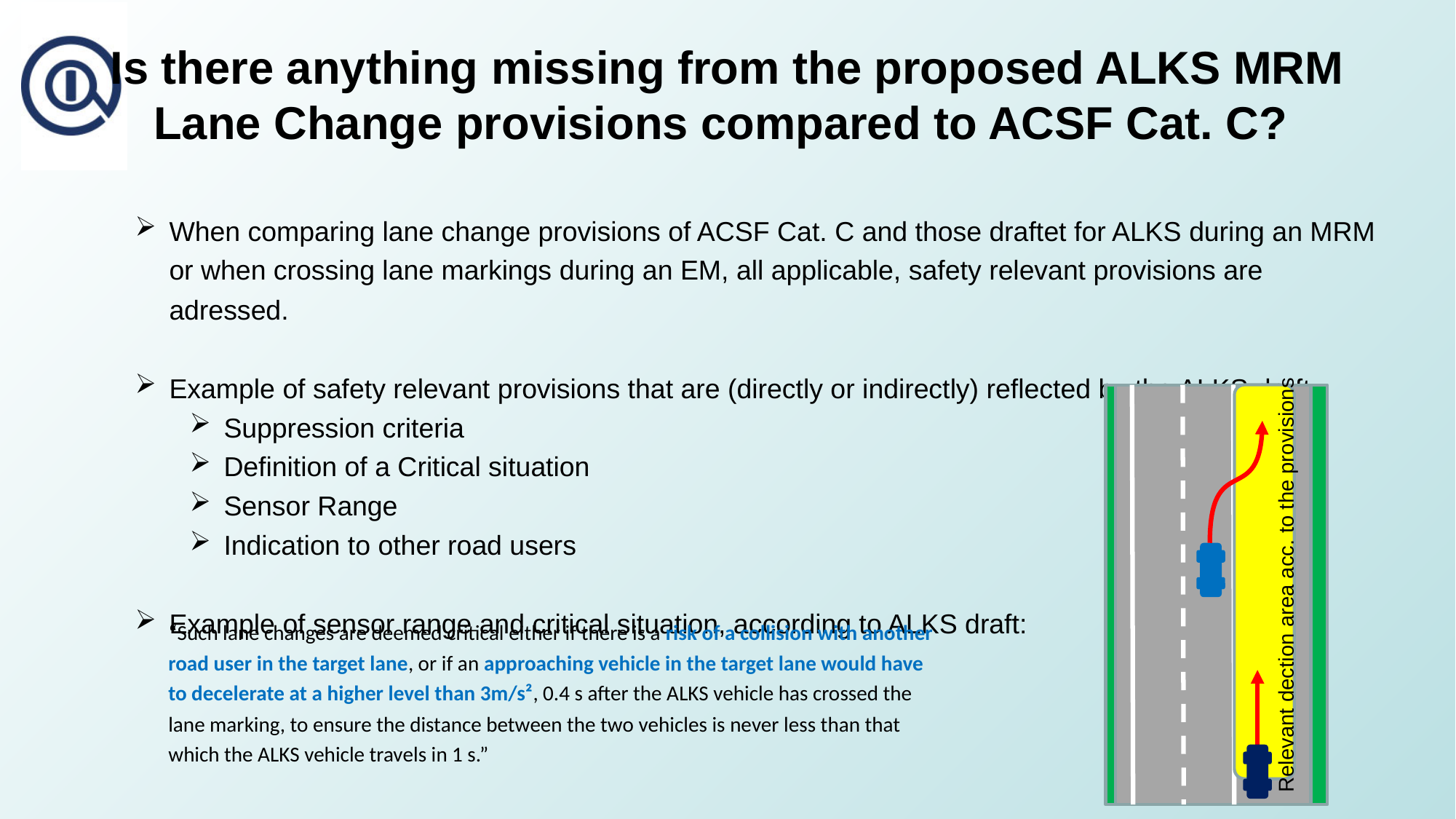

# Is there anything missing from the proposed ALKS MRM Lane Change provisions compared to ACSF Cat. C?
When comparing lane change provisions of ACSF Cat. C and those draftet for ALKS during an MRM or when crossing lane markings during an EM, all applicable, safety relevant provisions are adressed.

Example of safety relevant provisions that are (directly or indirectly) reflected by the ALKS draft:
Suppression criteria
Definition of a Critical situation
Sensor Range
Indication to other road users

Example of sensor range and critical situation, according to ALKS draft:

Relevant dection area acc. to the provisions
“Such lane changes are deemed critical either if there is a risk of a collision with another road user in the target lane, or if an approaching vehicle in the target lane would have to decelerate at a higher level than 3m/s², 0.4 s after the ALKS vehicle has crossed the lane marking, to ensure the distance between the two vehicles is never less than that which the ALKS vehicle travels in 1 s.”